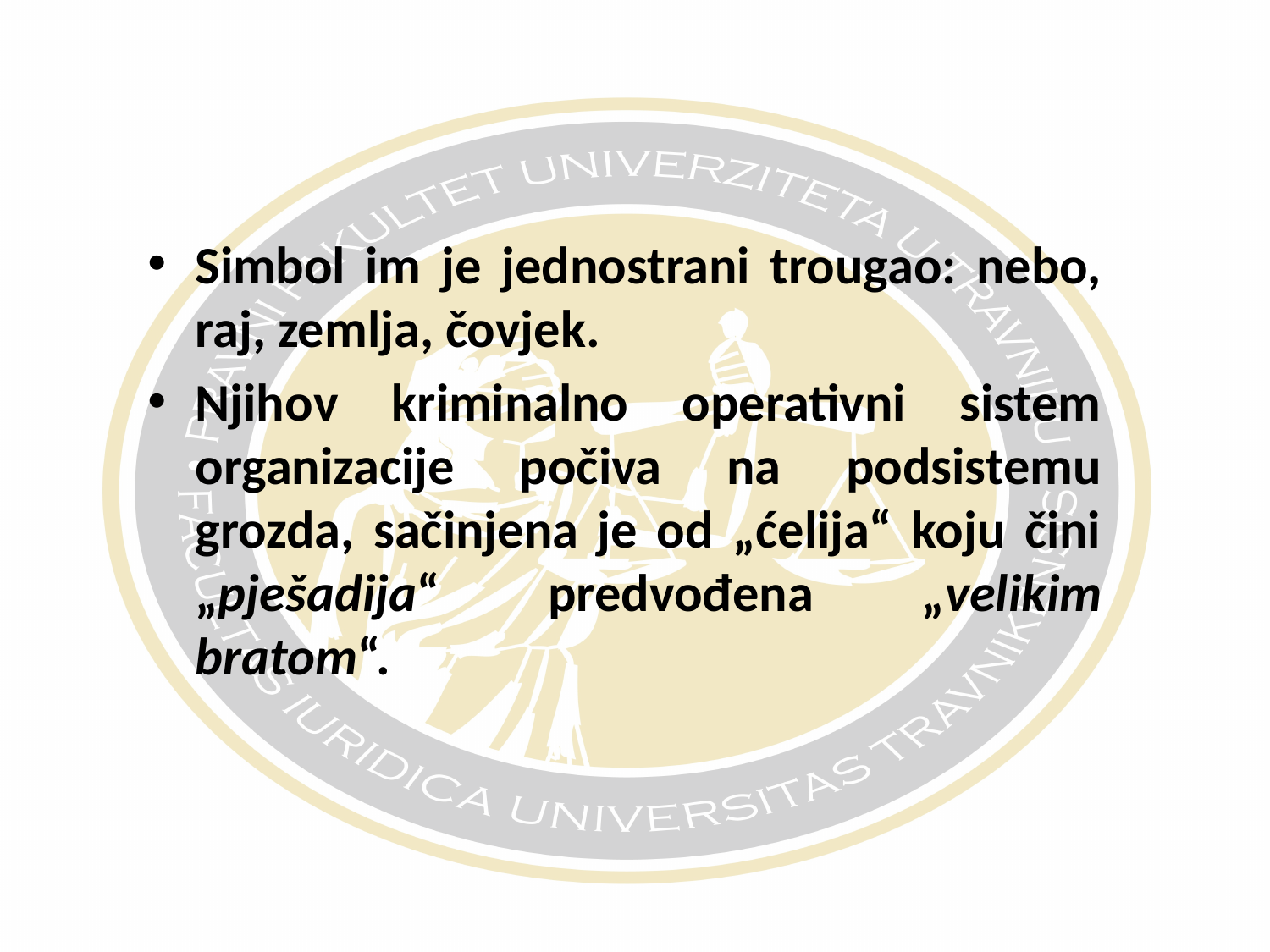

#

Simbol im je jednostrani trougao: nebo, raj, zemlja, čovjek.
Njihov kriminalno operativni sistem organizacije počiva na podsistemu grozda, sačinjena je od „ćelija“ koju čini „pješadija“ predvođena „velikim bratom“.